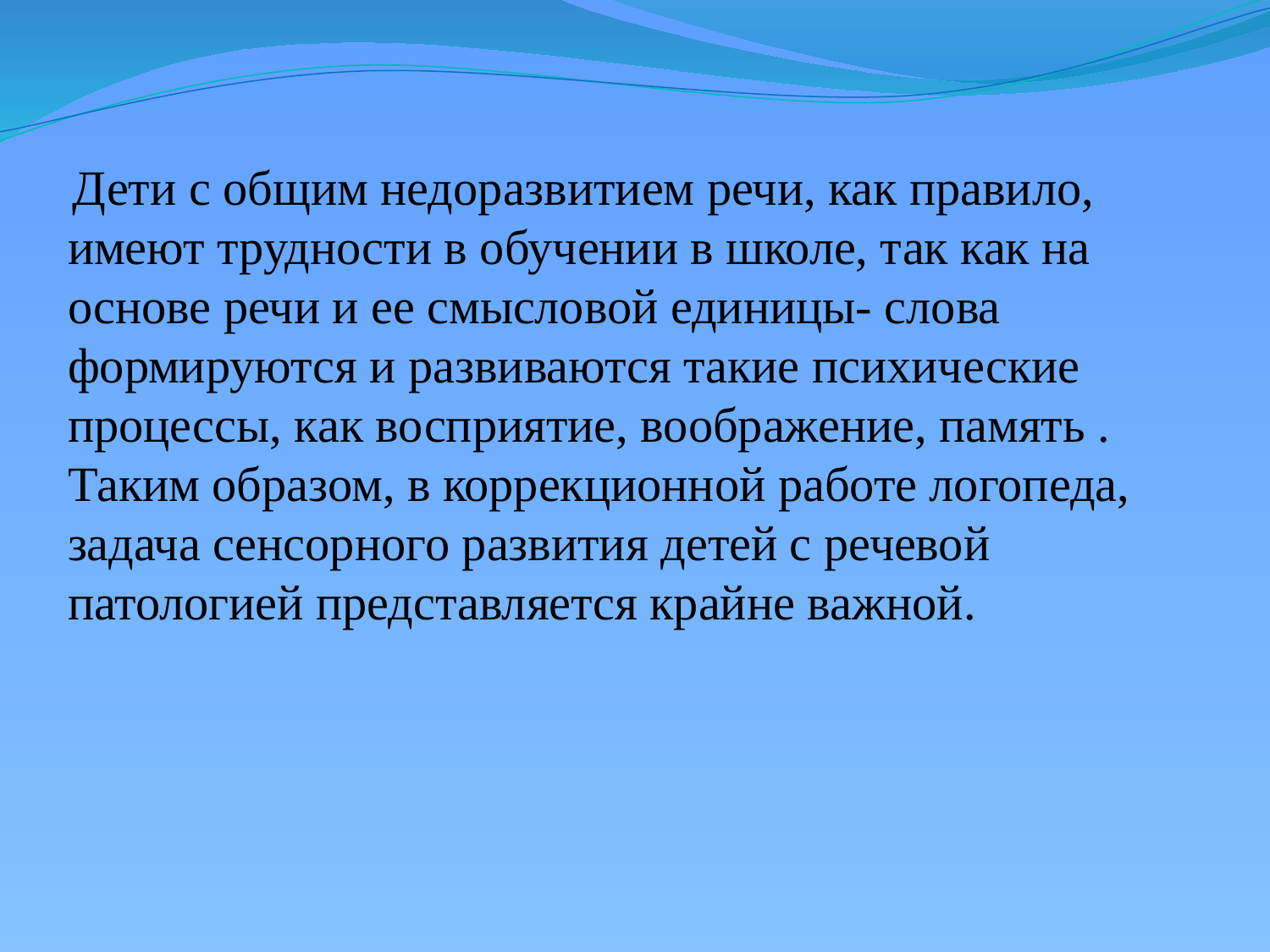

Дети с общим недоразвитием речи, как правило, имеют трудности в обучении в школе, так как на основе речи и ее смысловой единицы- слова формируются и развиваются такие психические процессы, как восприятие, воображение, память . Таким образом, в коррекционной работе логопеда, задача сенсорного развития детей с речевой патологией представляется крайне важной.